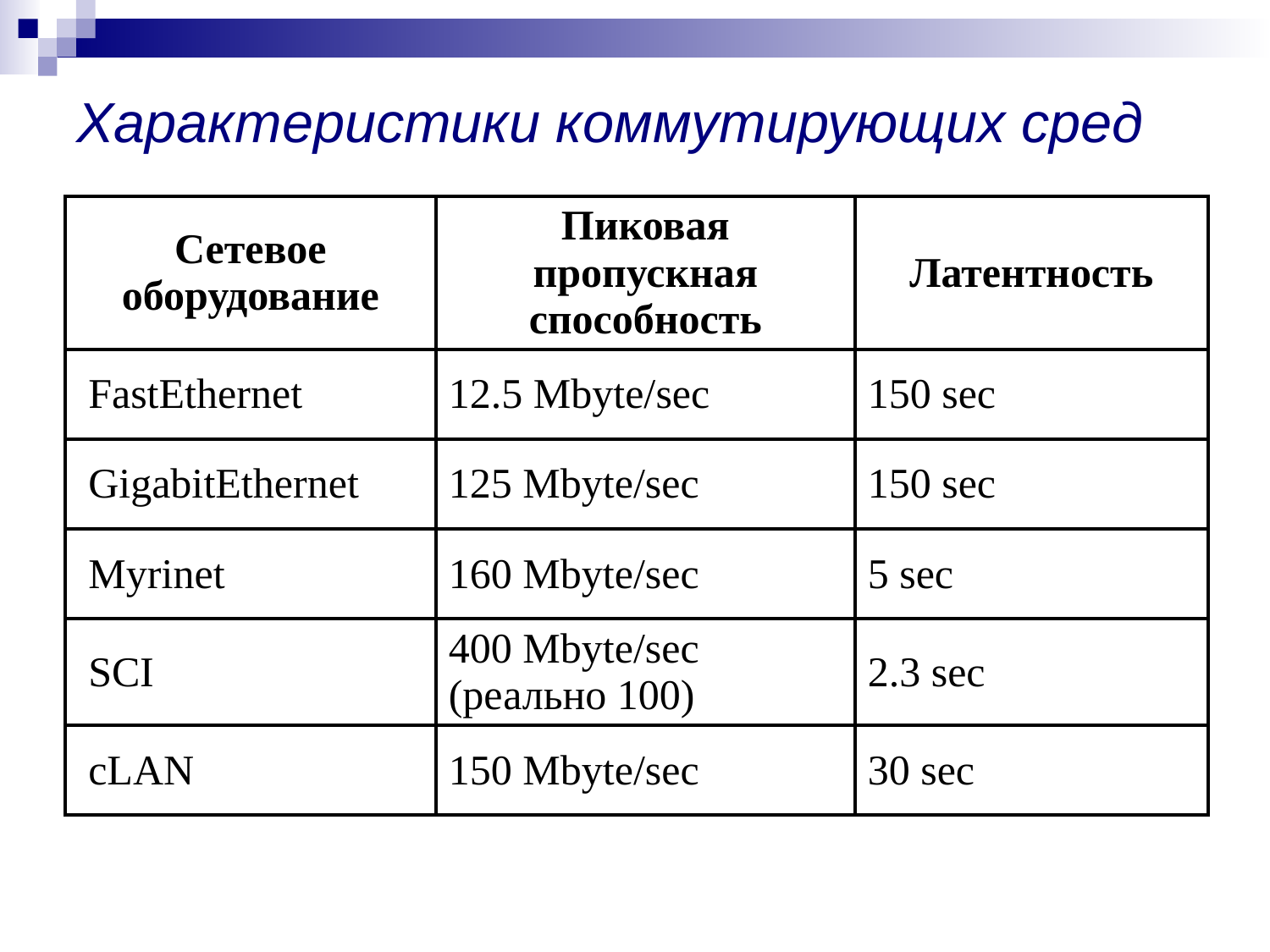

# Характеристики коммутирующих сред
| Сетевое оборудование | Пиковая пропускная способность | Латентность |
| --- | --- | --- |
| FastEthernet | 12.5 Mbyte/sec | 150 sec |
| GigabitEthernet | 125 Mbyte/sec | 150 sec |
| Myrinet | 160 Mbyte/sec | 5 sec |
| SCI | 400 Mbyte/sec (реально 100) | 2.3 sec |
| cLAN | 150 Mbyte/sec | 30 sec |